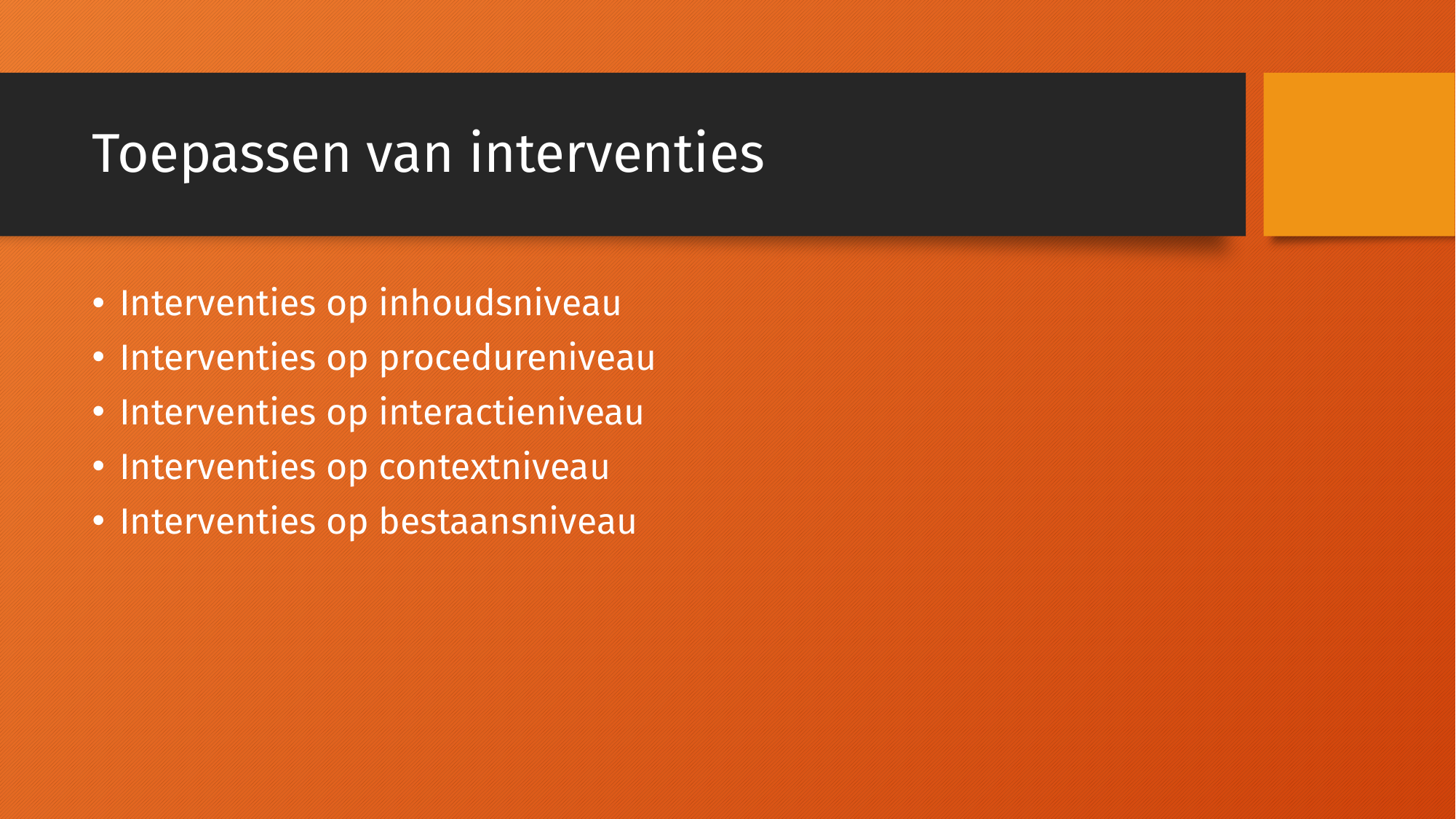

# Toepassen van interventies
Interventies op inhoudsniveau
Interventies op procedureniveau
Interventies op interactieniveau
Interventies op contextniveau
Interventies op bestaansniveau